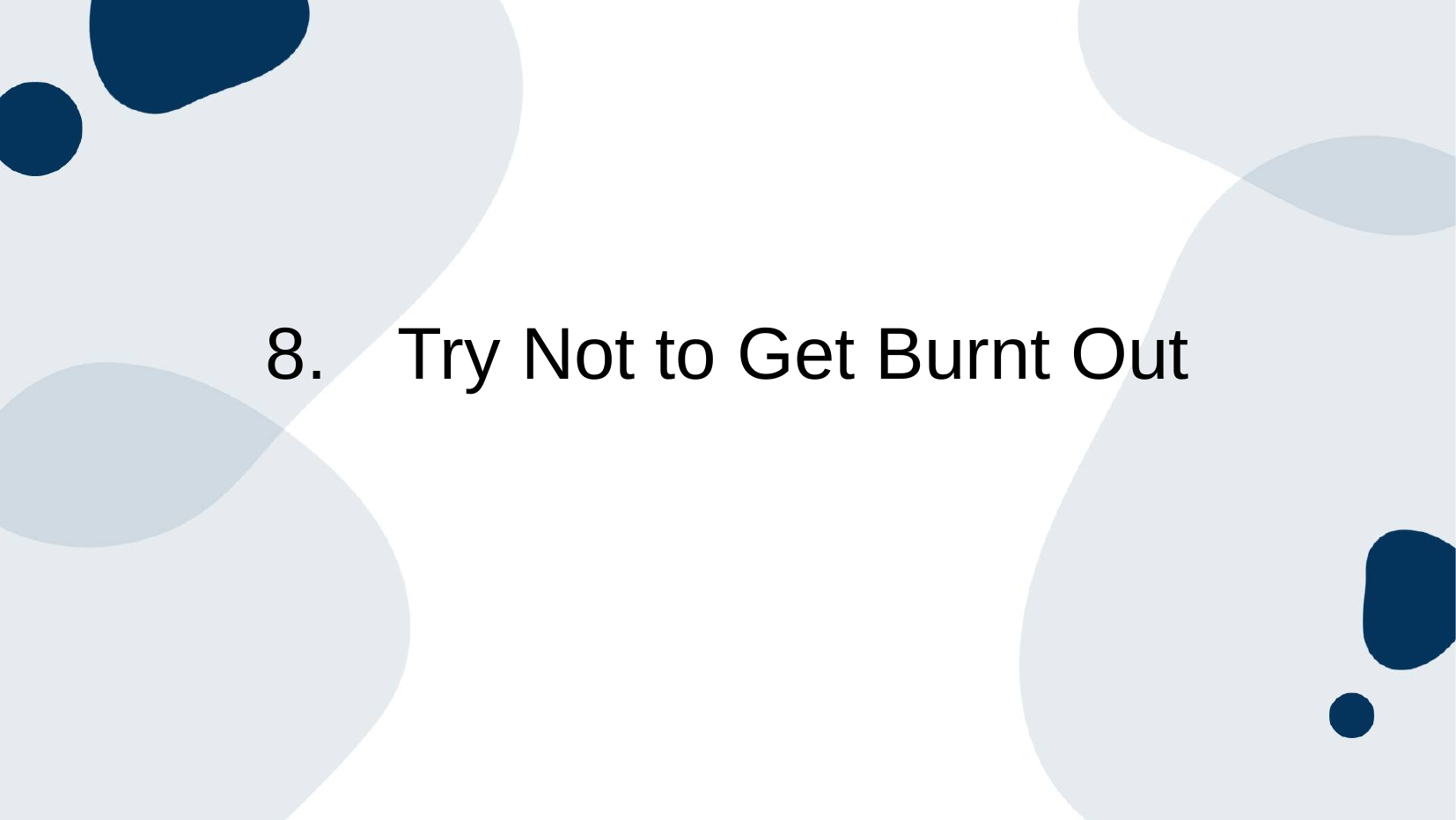

8.	Try Not to Get Burnt Out